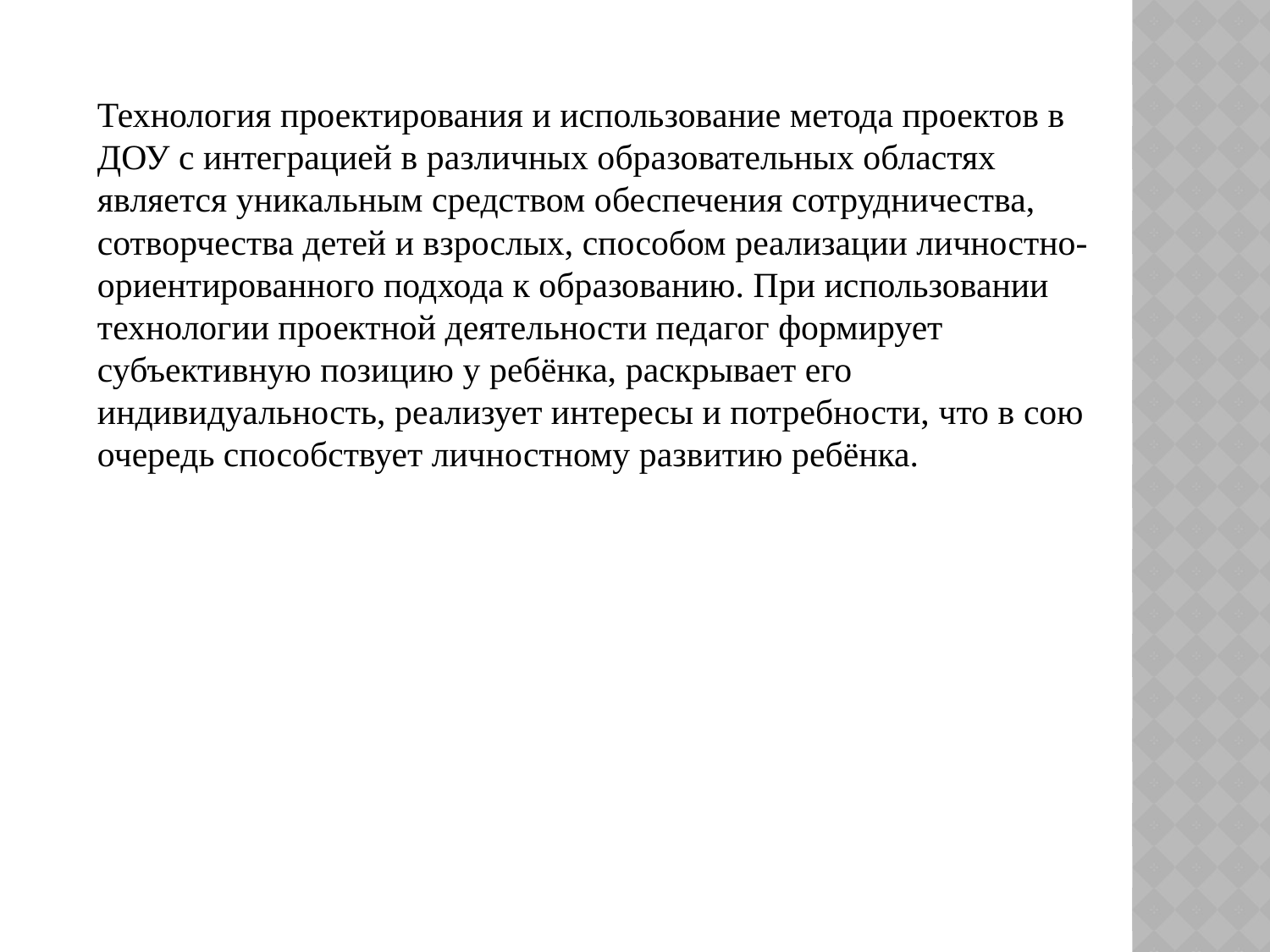

Технология проектирования и использование метода проектов в ДОУ с интеграцией в различных образовательных областях является уникальным средством обеспечения сотрудничества, сотворчества детей и взрослых, способом реализации личностно-ориентированного подхода к образованию. При использовании технологии проектной деятельности педагог формирует субъективную позицию у ребёнка, раскрывает его индивидуальность, реализует интересы и потребности, что в сою очередь способствует личностному развитию ребёнка.